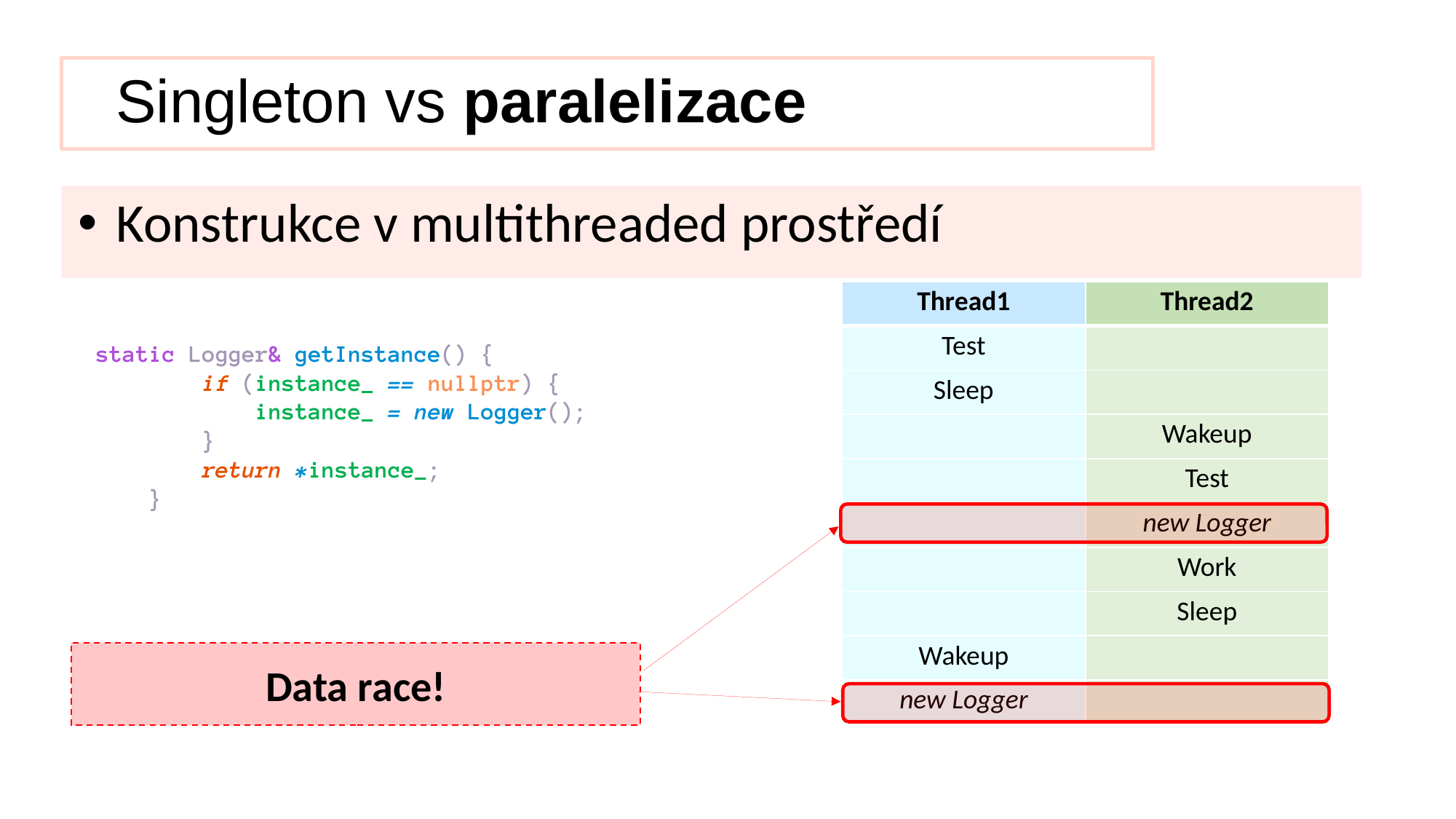

# Singleton vs paralelizace

Konstrukce v multithreaded prostředí
| Thread1 | Thread2 |
| --- | --- |
| Test |  |
| Sleep |  |
|  | Wakeup |
|  | Test |
|  | new Logger |
|  | Work |
|  | Sleep |
| Wakeup |  |
| new Logger |  |
static Logger& getInstance() {​
        if (instance_ == nullptr) {​
            instance_ = new Logger();​
        }​
        return *instance_;​
    }

Data race!